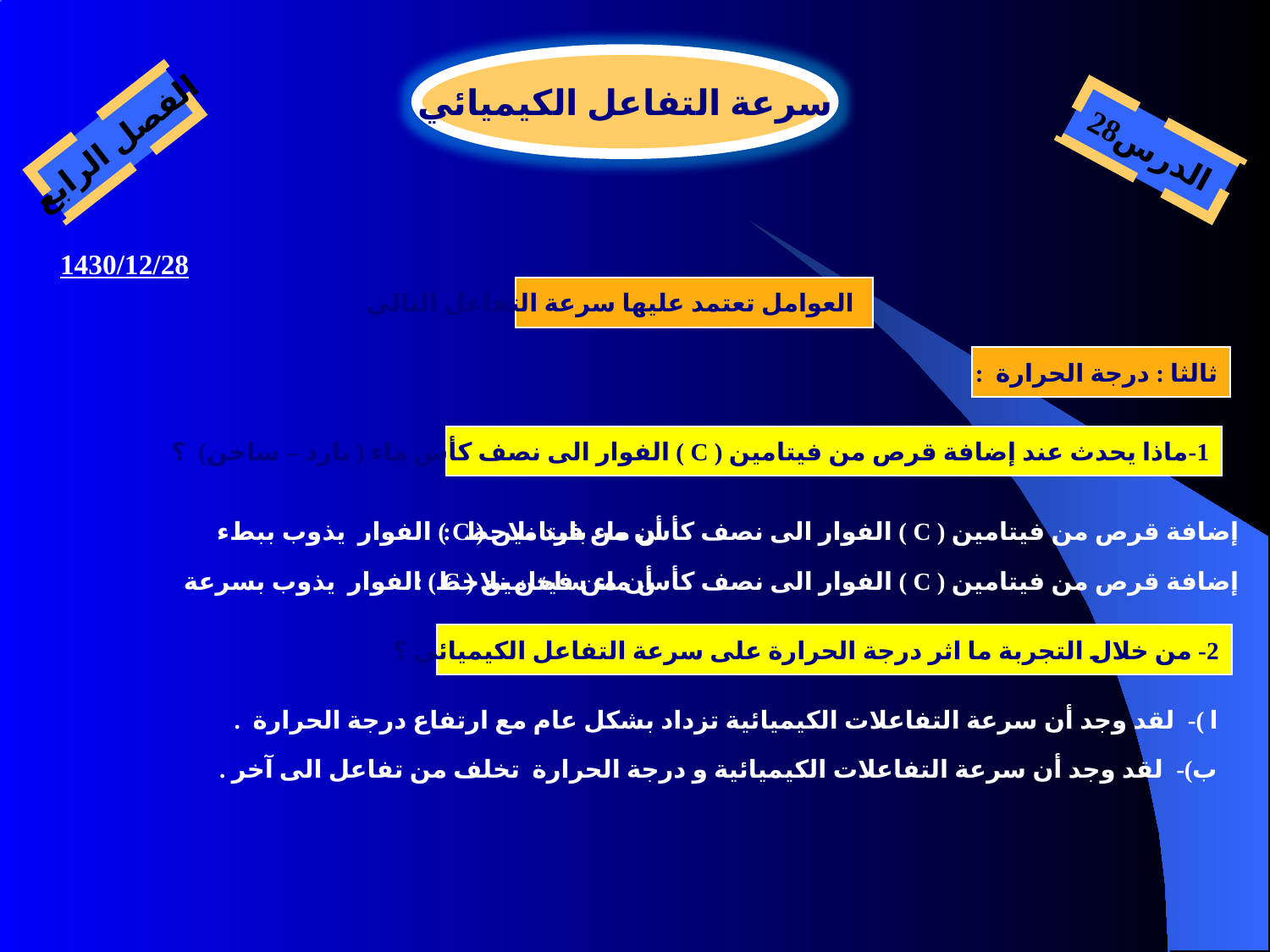

سرعة التفاعل الكيميائي
الفصل الرابع
الدرس28
1430/12/28
 العوامل تعتمد عليها سرعة التفاعل التالي
ثالثا : درجة الحرارة  :
1-ماذا يحدث عند إضافة قرص من فيتامين ( C ) الفوار الى نصف كأس ماء ( بارد – ساخن)  ؟
أن من فيتامين ( C ) الفوار  يذوب ببطء
إضافة قرص من فيتامين ( C ) الفوار الى نصف كأس ماء بارد نلاحظ  :
أن من فيتامين ( C ) الفوار  يذوب بسرعة
إضافة قرص من فيتامين ( C ) الفوار الى نصف كأس ماء ساخن نلاحظ  :
2- من خلال التجربة ما اثر درجة الحرارة على سرعة التفاعل الكيميائي ؟
ا )-  لقد وجد أن سرعة التفاعلات الكيميائية تزداد بشكل عام مع ارتفاع درجة الحرارة  .
ب)-  لقد وجد أن سرعة التفاعلات الكيميائية و درجة الحرارة  تخلف من تفاعل الى آخر .